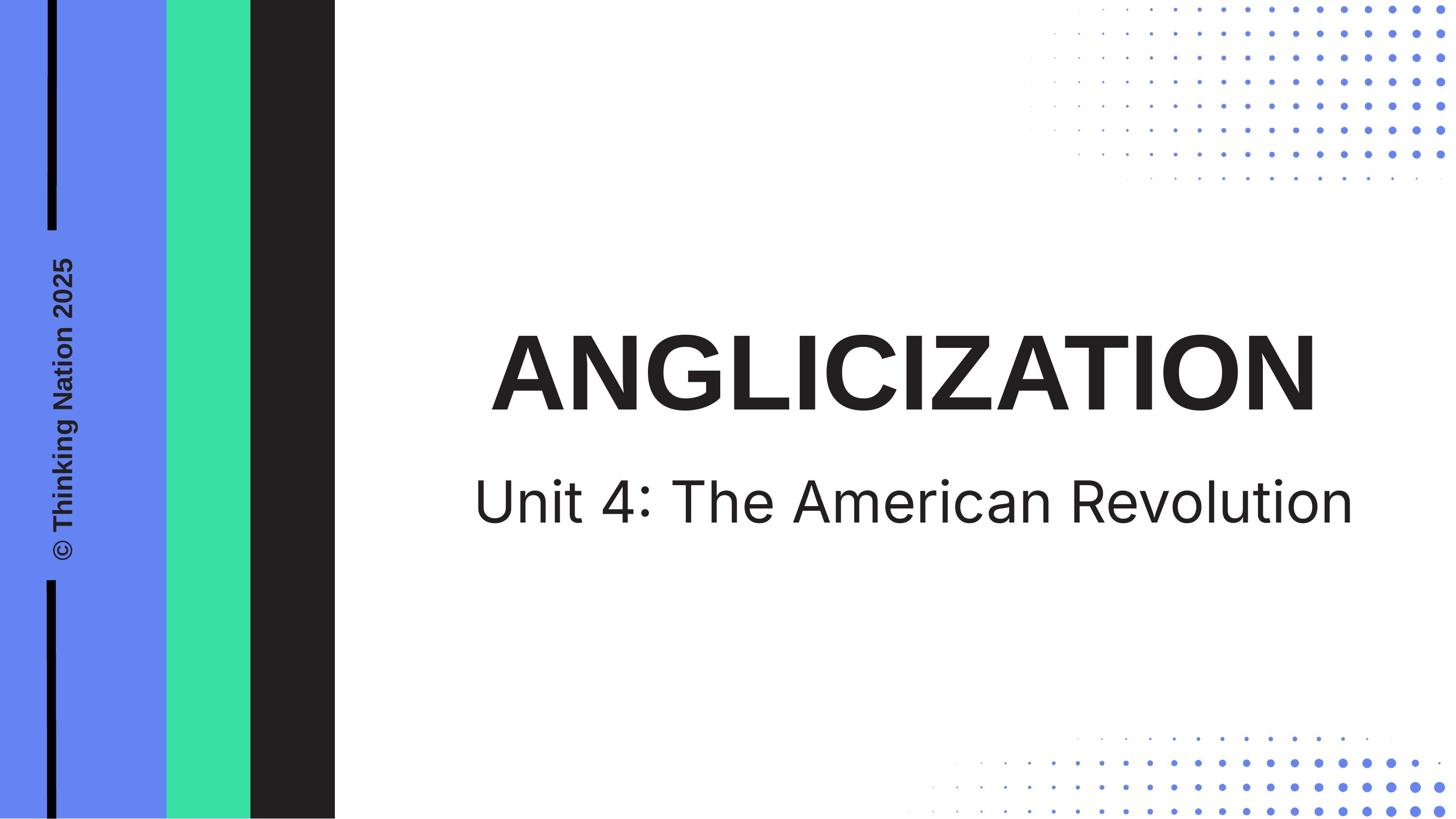

ANGLICIZATION
© Thinking Nation 2025
Unit 4: The American Revolution